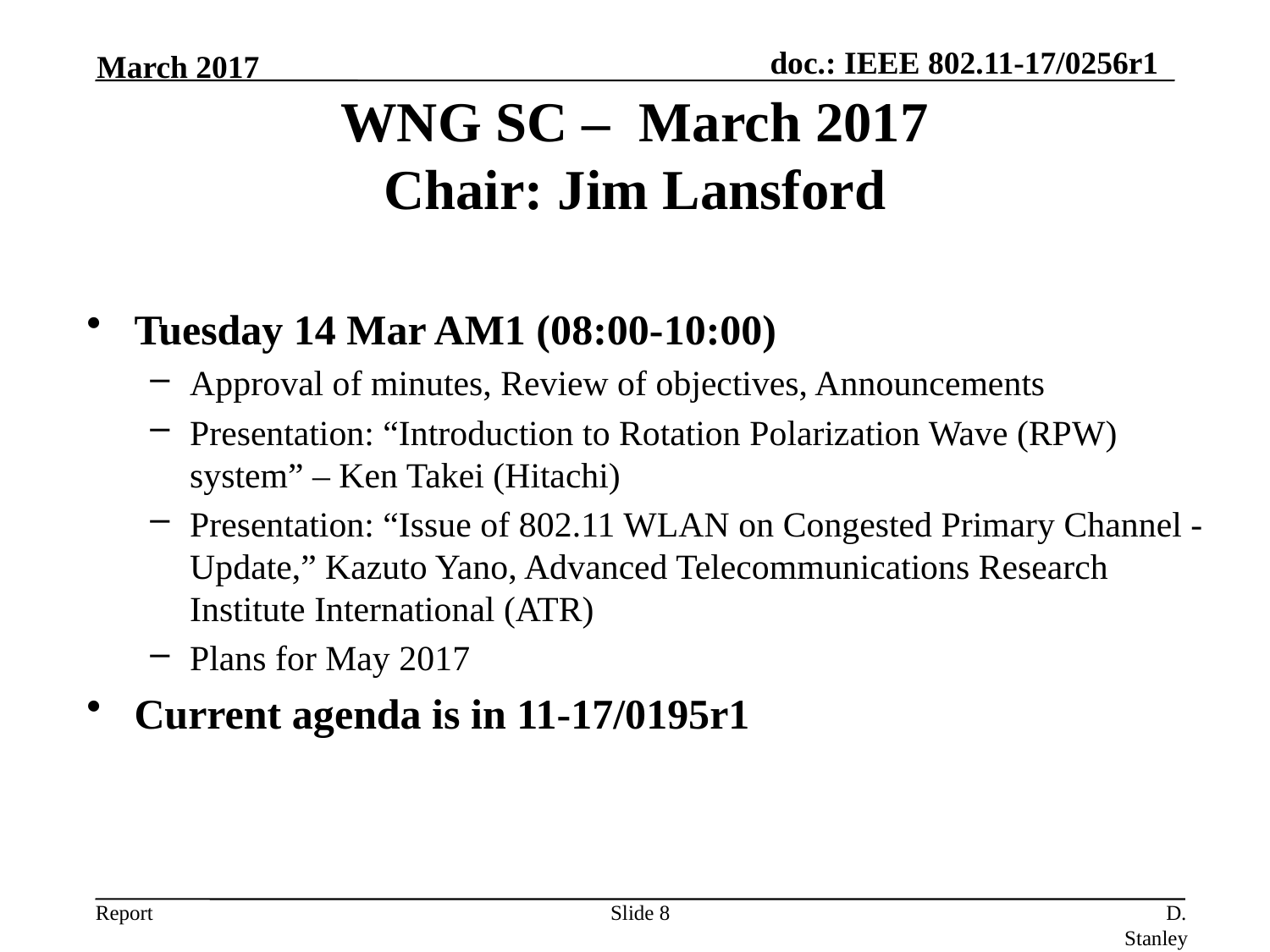

March 2017

WNG SC –  March 2017
Chair: Jim Lansford
Tuesday 14 Mar AM1 (08:00-10:00)
Approval of minutes, Review of objectives, Announcements
Presentation: “Introduction to Rotation Polarization Wave (RPW) system” – Ken Takei (Hitachi)
Presentation: “Issue of 802.11 WLAN on Congested Primary Channel - Update,” Kazuto Yano, Advanced Telecommunications Research Institute International (ATR)
Plans for May 2017
Current agenda is in 11-17/0195r1

Slide 8
D. Stanley, HP Enterprise